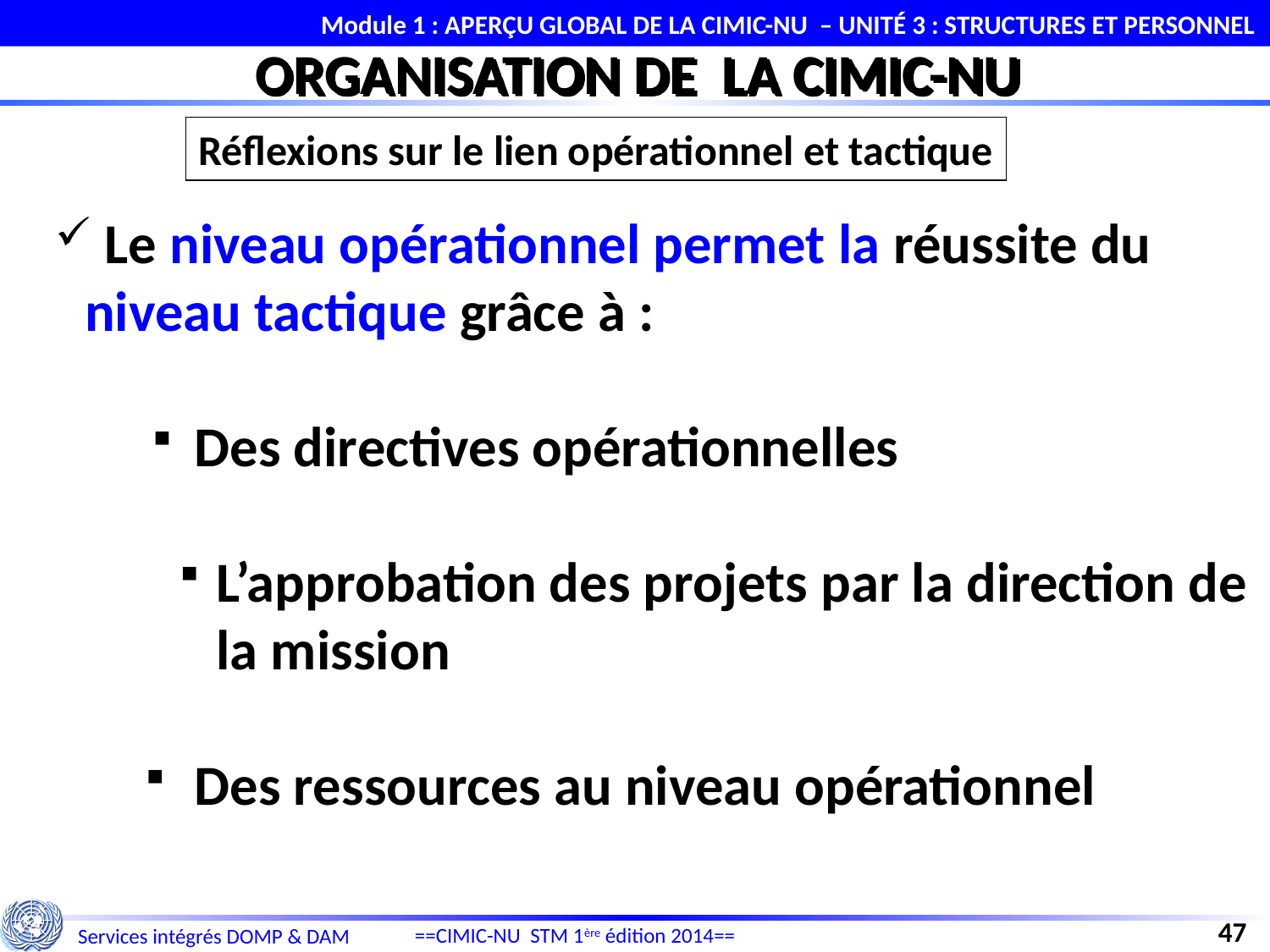

Module 1 : APERÇU GLOBAL DE LA CIMIC-NU  – UNITÉ 3 : STRUCTURES ET PERSONNEL
ORGANISATION DE  LA CIMIC-NU

Réflexions sur le lien opérationnel et tactique
 Le niveau opérationnel permet la réussite du niveau tactique grâce à :

 Des directives opérationnelles

L’approbation des projets par la direction de la mission

 Des ressources au niveau opérationnel

47
==CIMIC-NU  STM 1ère édition 2014==
Services intégrés DOMP & DAM